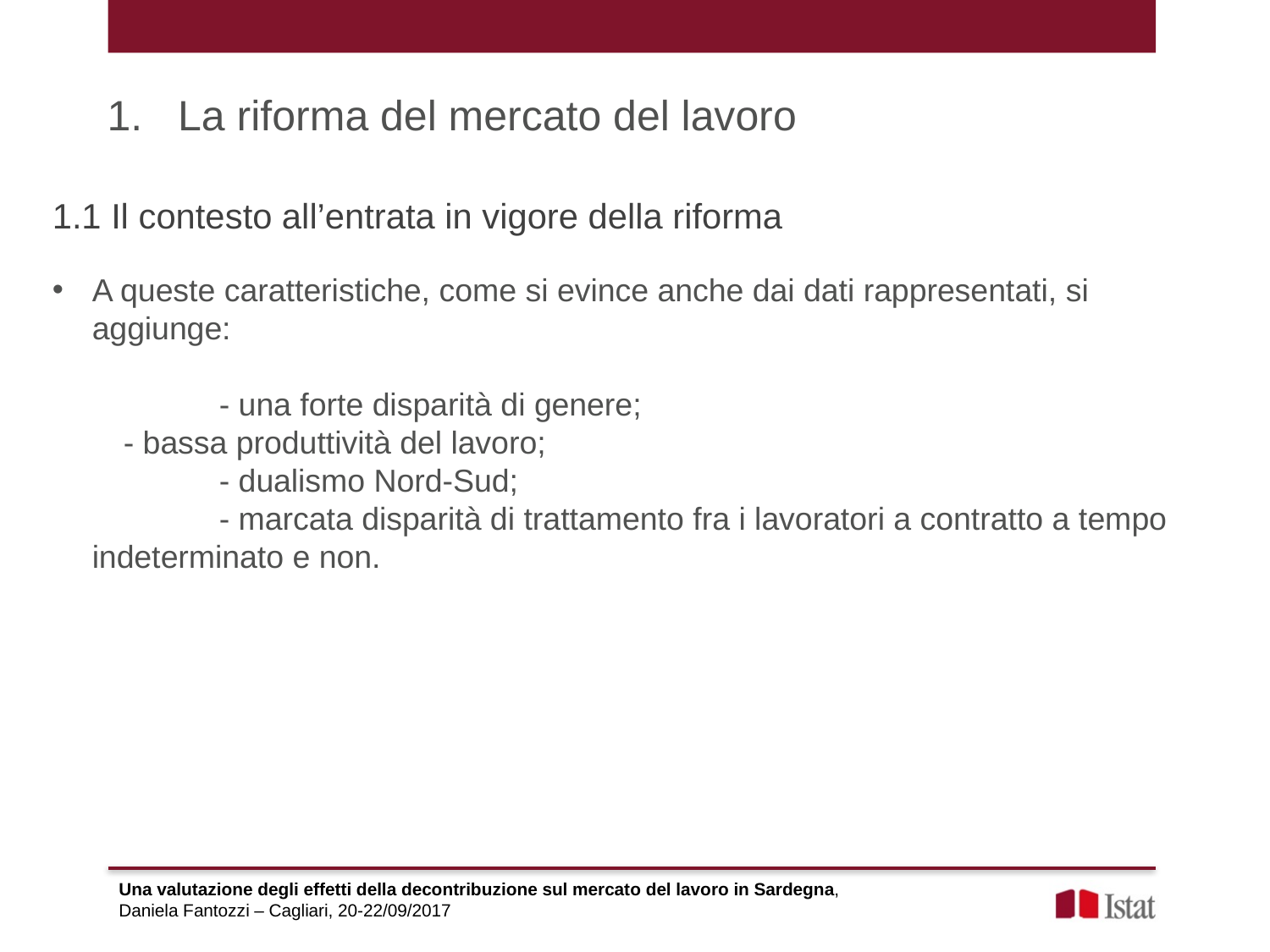

1.   La riforma del mercato del lavoro
1.1 Il contesto all’entrata in vigore della riforma

A queste caratteristiche, come si evince anche dai dati rappresentati, si aggiunge:

		- una forte disparità di genere;
        - bassa produttività del lavoro;
		- dualismo Nord-Sud;
		- marcata disparità di trattamento fra i lavoratori a contratto a tempo indeterminato e non.

Una valutazione degli effetti della decontribuzione sul mercato del lavoro in Sardegna,
Daniela Fantozzi – Cagliari, 20-22/09/2017